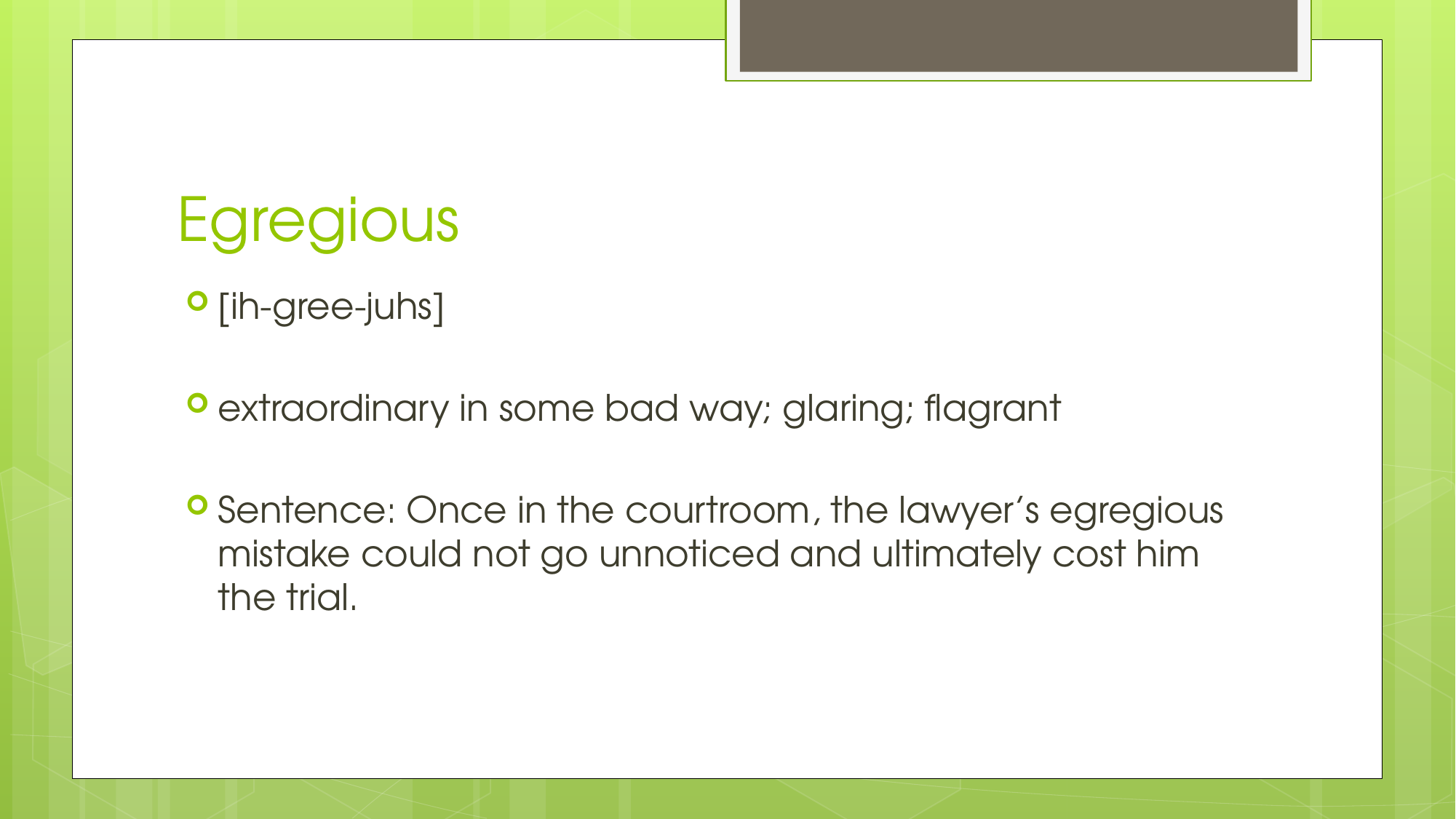

# Egregious
[ih-gree-juhs]

extraordinary in some bad way; glaring; flagrant

Sentence: Once in the courtroom, the lawyer’s egregious mistake could not go unnoticed and ultimately cost him the trial.